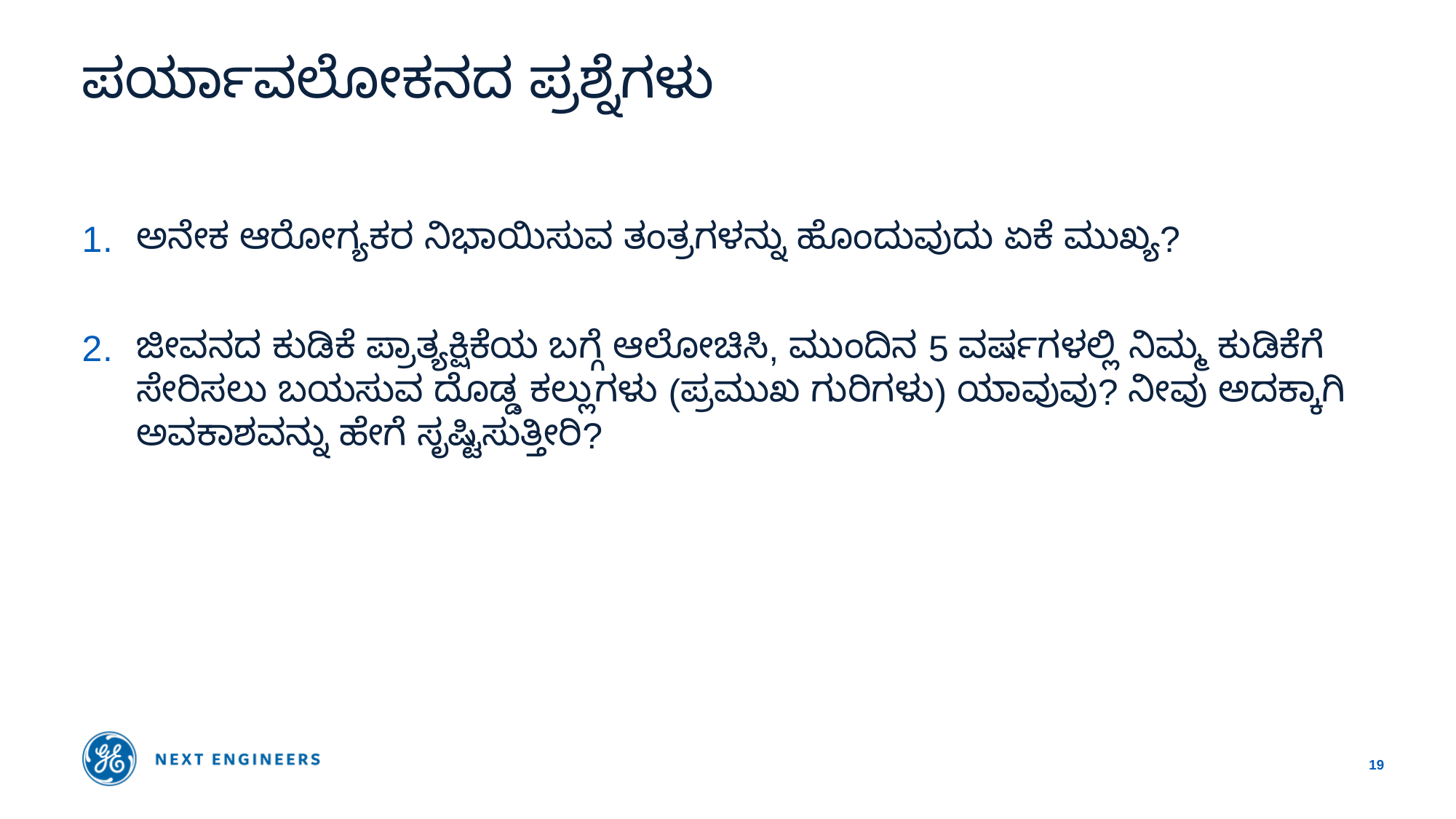

# ಪರ್ಯಾವಲೋಕನದ ಪ್ರಶ್ನೆಗಳು
ಅನೇಕ ಆರೋಗ್ಯಕರ ನಿಭಾಯಿಸುವ ತಂತ್ರಗಳನ್ನು ಹೊಂದುವುದು ಏಕೆ ಮುಖ್ಯ?

ಜೀವನದ ಕುಡಿಕೆ ಪ್ರಾತ್ಯಕ್ಷಿಕೆಯ ಬಗ್ಗೆ ಆಲೋಚಿಸಿ, ಮುಂದಿನ 5 ವರ್ಷಗಳಲ್ಲಿ ನಿಮ್ಮ ಕುಡಿಕೆಗೆ ಸೇರಿಸಲು ಬಯಸುವ ದೊಡ್ಡ ಕಲ್ಲುಗಳು (ಪ್ರಮುಖ ಗುರಿಗಳು) ಯಾವುವು? ನೀವು ಅದಕ್ಕಾಗಿ ಅವಕಾಶವನ್ನು ಹೇಗೆ ಸೃಷ್ಟಿಸುತ್ತೀರಿ?

19